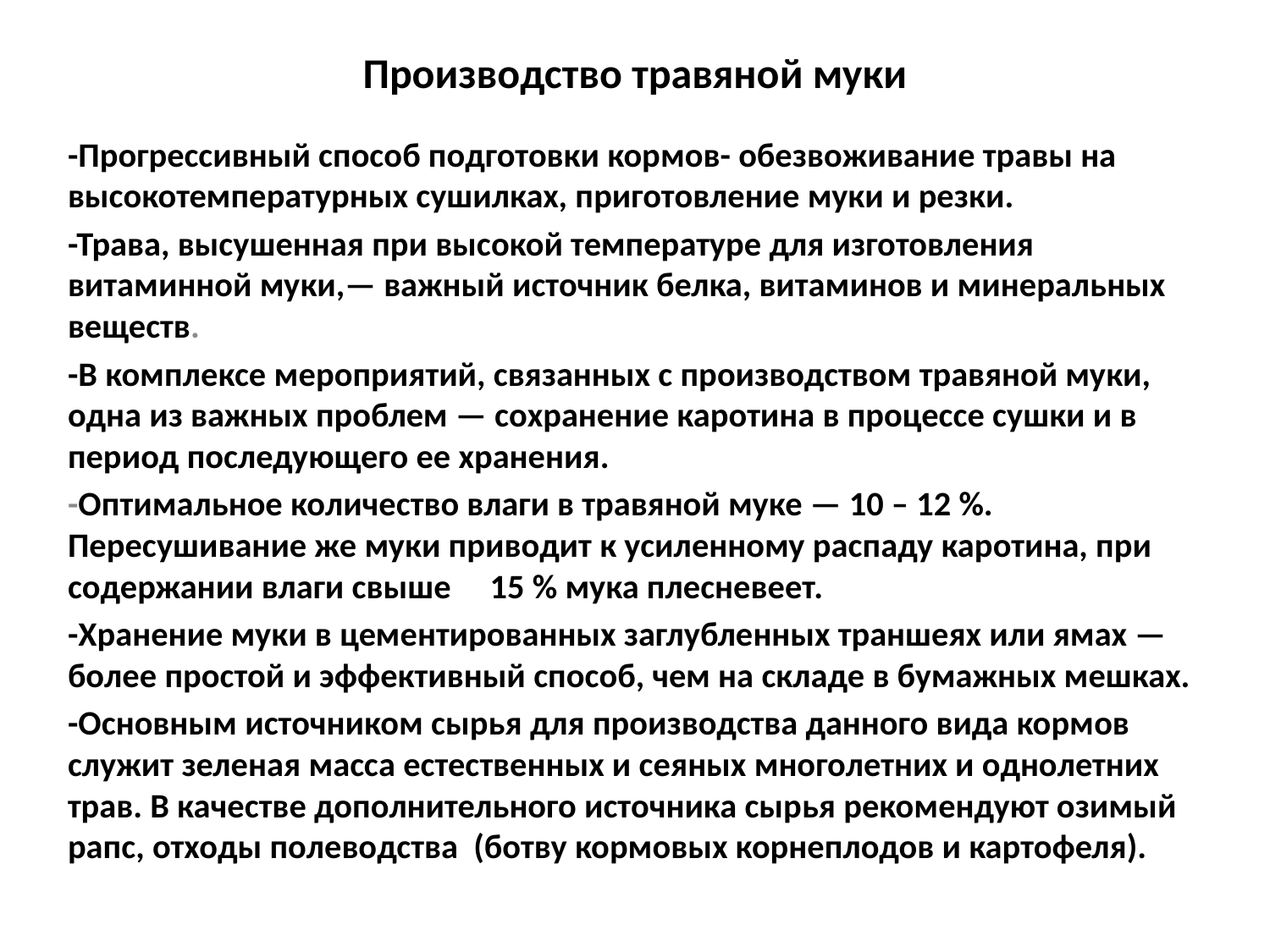

# Производство травяной муки
-Прогрессивный способ подготовки кормов- обезвоживание травы на высокотемпературных сушилках, приготовление муки и резки.
-Трава, высушенная при высокой температуре для изготовления витаминной муки,— важный источник белка, витаминов и минеральных веществ.
-В комплексе мероприятий, связанных с производством травяной муки, одна из важных проблем — сохранение каротина в процессе сушки и в период последующего ее хранения.
-Оптимальное количество влаги в травяной муке — 10 – 12 %. Пересушивание же муки приводит к усиленному распаду каротина, при содержании влаги свыше     15 % мука плесневеет.
-Хранение муки в цементированных заглубленных траншеях или ямах — более простой и эффективный способ, чем на складе в бумажных мешках.
-Основным источником сырья для производства данного вида кормов служит зеленая масса естественных и сеяных многолетних и однолетних трав. В качестве дополнительного источника сырья рекомендуют озимый рапс, отходы полеводства  (ботву кормовых корнеплодов и картофеля).